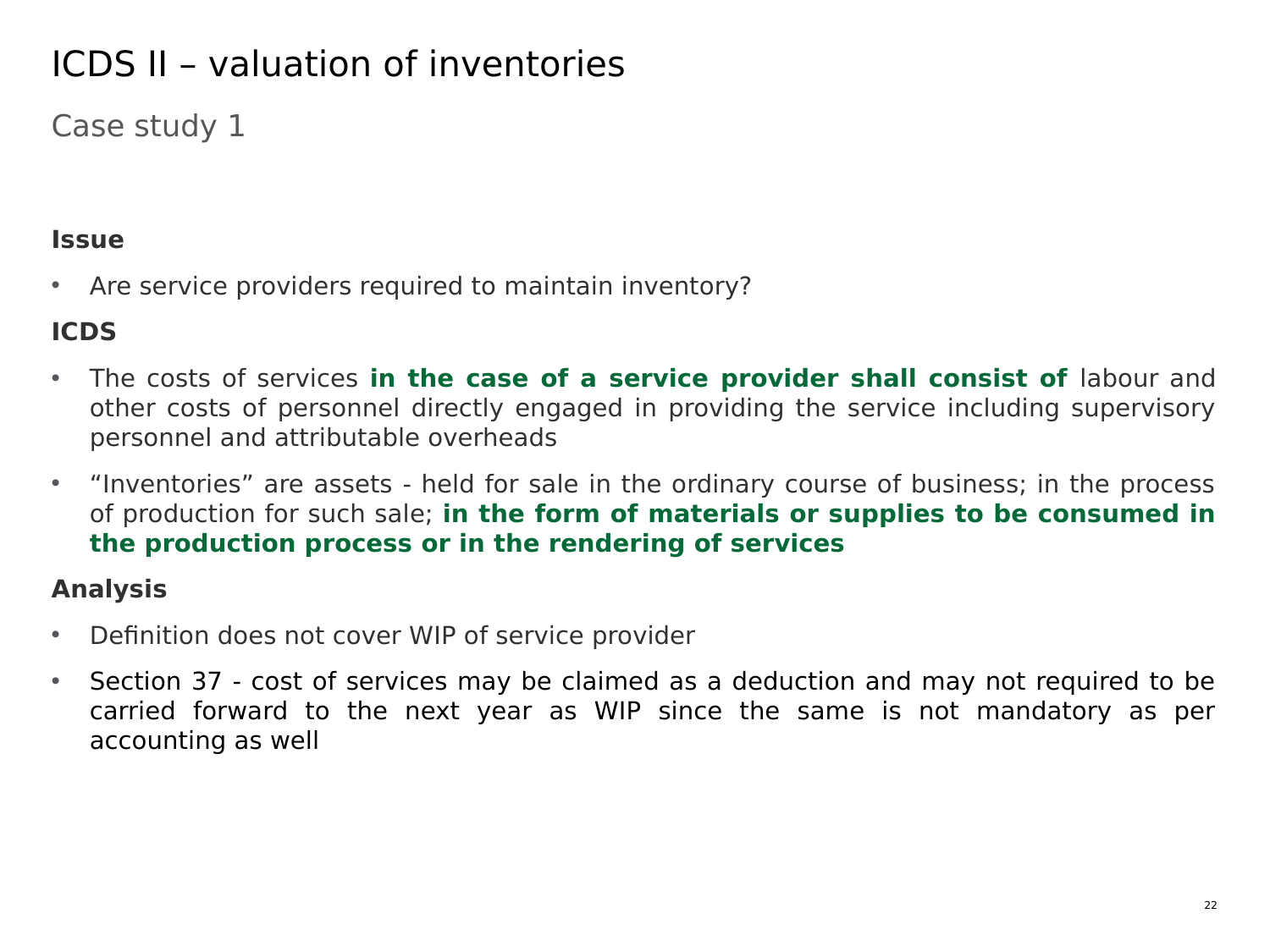

# ICDS II – valuation of inventories
Case study 1
Issue
Are service providers required to maintain inventory?
ICDS
The costs of services in the case of a service provider shall consist of labour and other costs of personnel directly engaged in providing the service including supervisory personnel and attributable overheads
“Inventories” are assets - held for sale in the ordinary course of business; in the process of production for such sale; in the form of materials or supplies to be consumed in the production process or in the rendering of services
Analysis
Definition does not cover WIP of service provider
Section 37 - cost of services may be claimed as a deduction and may not required to be carried forward to the next year as WIP since the same is not mandatory as per accounting as well